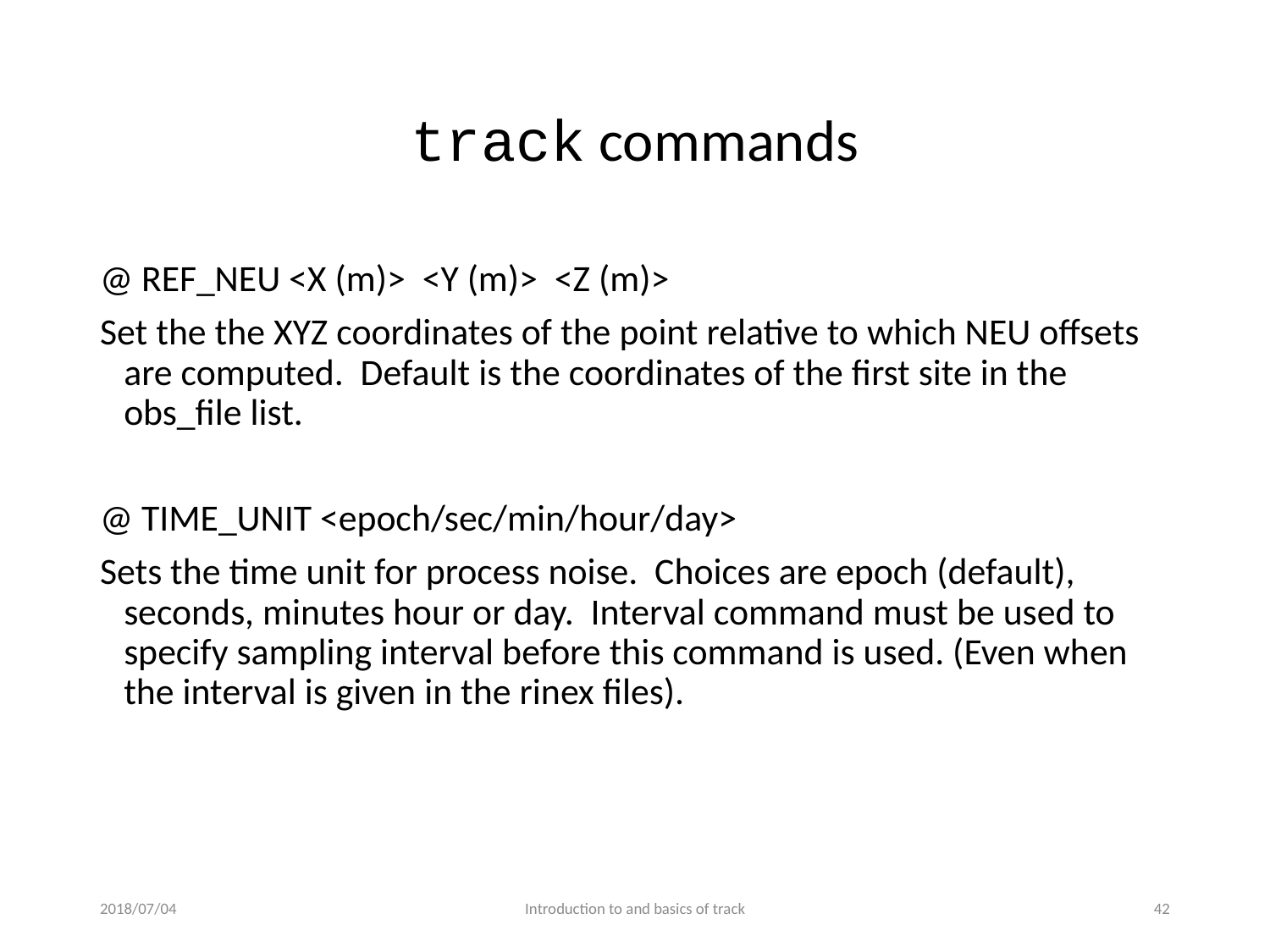

# track commands
@ REF_NEU <X (m)>  <Y (m)>  <Z (m)>
Set the the XYZ coordinates of the point relative to which NEU offsets are computed.  Default is the coordinates of the first site in the obs_file list.

@ TIME_UNIT <epoch/sec/min/hour/day>
Sets the time unit for process noise.  Choices are epoch (default), seconds, minutes hour or day.  Interval command must be used to specify sampling interval before this command is used. (Even when the interval is given in the rinex files).

2018/07/04
Introduction to and basics of track
42